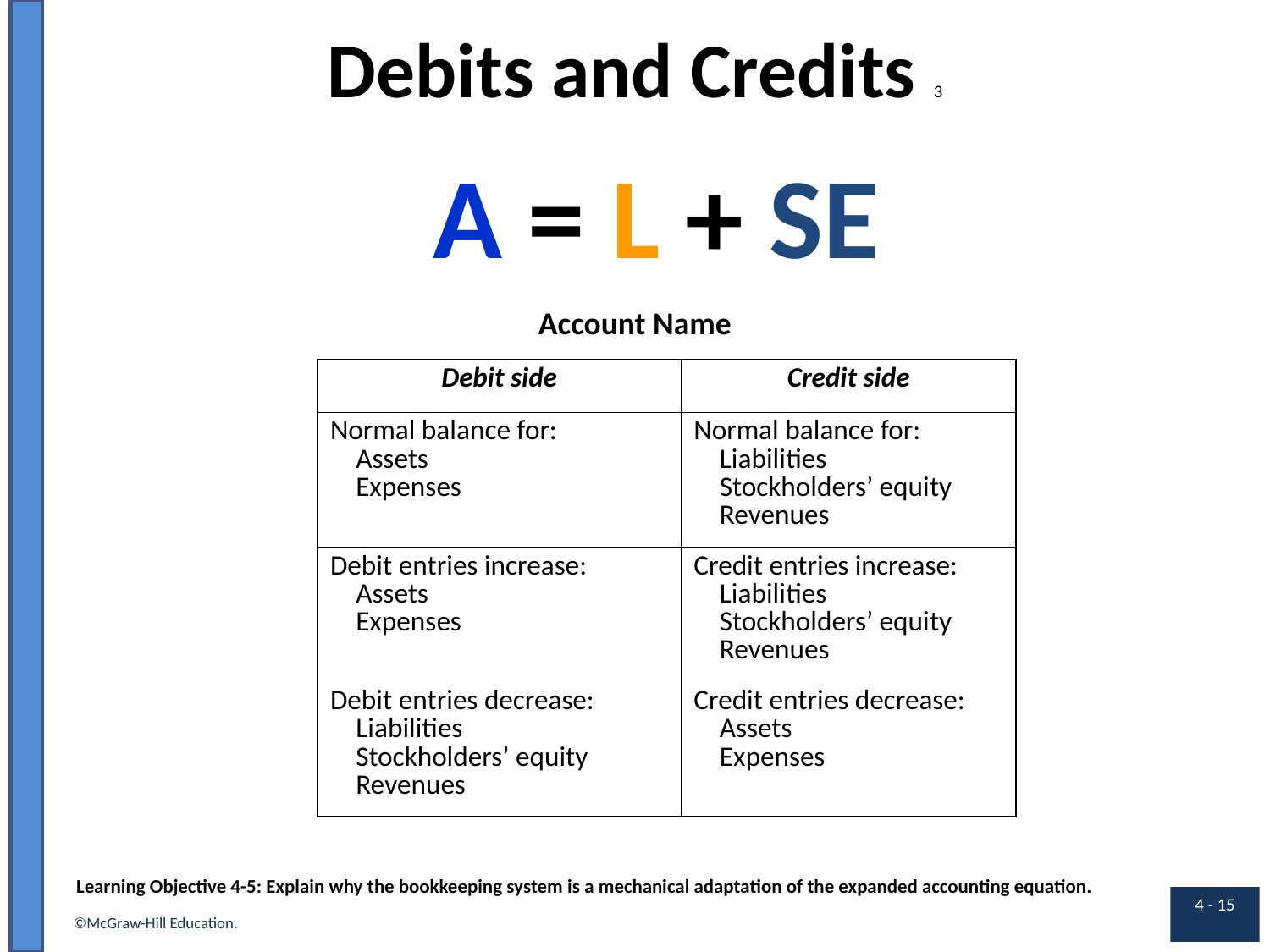

# Debits and Credits 3
A = L + S E
Account Name
| Debit side | Credit side |
| --- | --- |
| Normal balance for: Assets Expenses | Normal balance for: Liabilities Stockholders’ equity Revenues |
| Debit entries increase: Assets Expenses | Credit entries increase: Liabilities Stockholders’ equity Revenues |
| Debit entries decrease: Liabilities Stockholders’ equity Revenues | Credit entries decrease: Assets Expenses |
Learning Objective 4-5: Explain why the bookkeeping system is a mechanical adaptation of the expanded accounting equation.